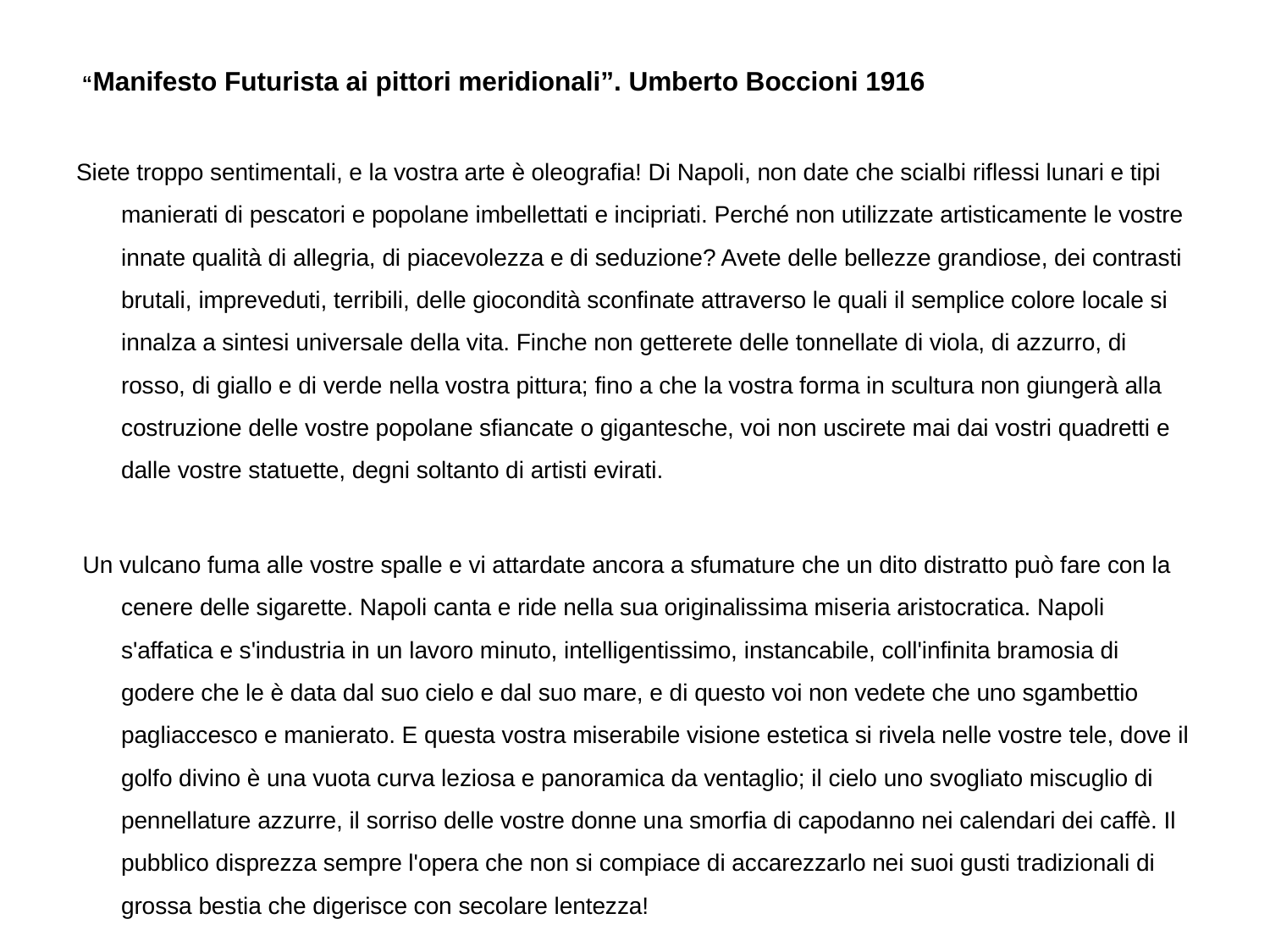

“Manifesto Futurista ai pittori meridionali”. Umberto Boccioni 1916

Siete troppo sentimentali, e la vostra arte è oleografia! Di Napoli, non date che scialbi riflessi lunari e tipi manierati di pescatori e popolane imbellettati e incipriati. Perché non utilizzate artisticamente le vostre innate qualità di allegria, di piacevolezza e di seduzione? Avete delle bellezze grandiose, dei contrasti brutali, impreveduti, terribili, delle giocondità sconfinate attraverso le quali il semplice colore locale si innalza a sintesi universale della vita. Finche non getterete delle tonnellate di viola, di azzurro, di rosso, di giallo e di verde nella vostra pittura; fino a che la vostra forma in scultura non giungerà alla costruzione delle vostre popolane sfiancate o gigantesche, voi non uscirete mai dai vostri quadretti e dalle vostre statuette, degni soltanto di artisti evirati.

 Un vulcano fuma alle vostre spalle e vi attardate ancora a sfumature che un dito distratto può fare con la cenere delle sigarette. Napoli canta e ride nella sua originalissima miseria aristocratica. Napoli s'affatica e s'industria in un lavoro minuto, intelligentissimo, instancabile, coll'infinita bramosia di godere che le è data dal suo cielo e dal suo mare, e di questo voi non vedete che uno sgambettio pagliaccesco e manierato. E questa vostra miserabile visione estetica si rivela nelle vostre tele, dove il golfo divino è una vuota curva leziosa e panoramica da ventaglio; il cielo uno svogliato miscuglio di pennellature azzurre, il sorriso delle vostre donne una smorfia di capodanno nei calendari dei caffè. Il pubblico disprezza sempre l'opera che non si compiace di accarezzarlo nei suoi gusti tradizionali di grossa bestia che digerisce con secolare lentezza!